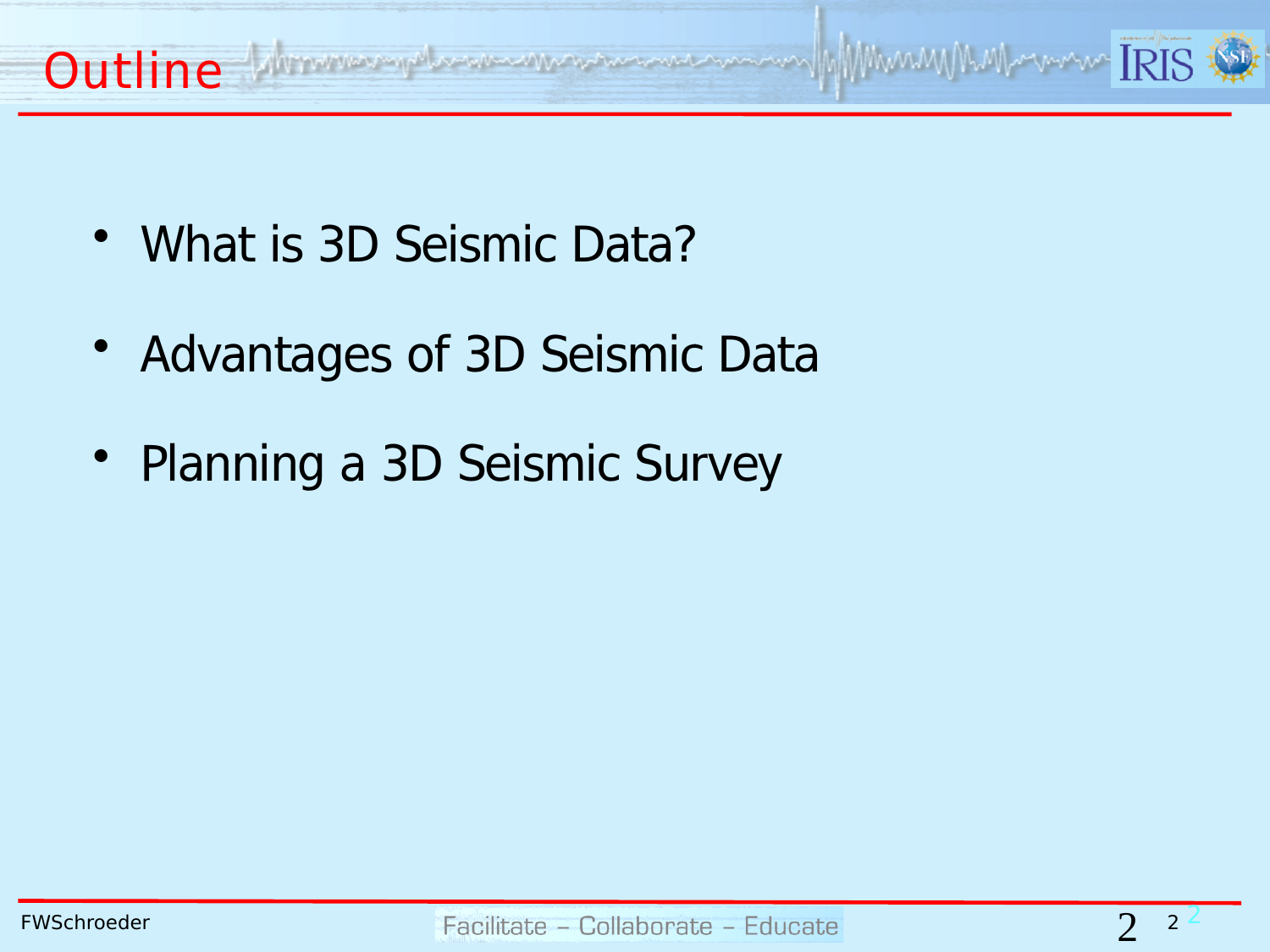

Outline
What is 3D Seismic Data?
Advantages of 3D Seismic Data
Planning a 3D Seismic Survey
2
2